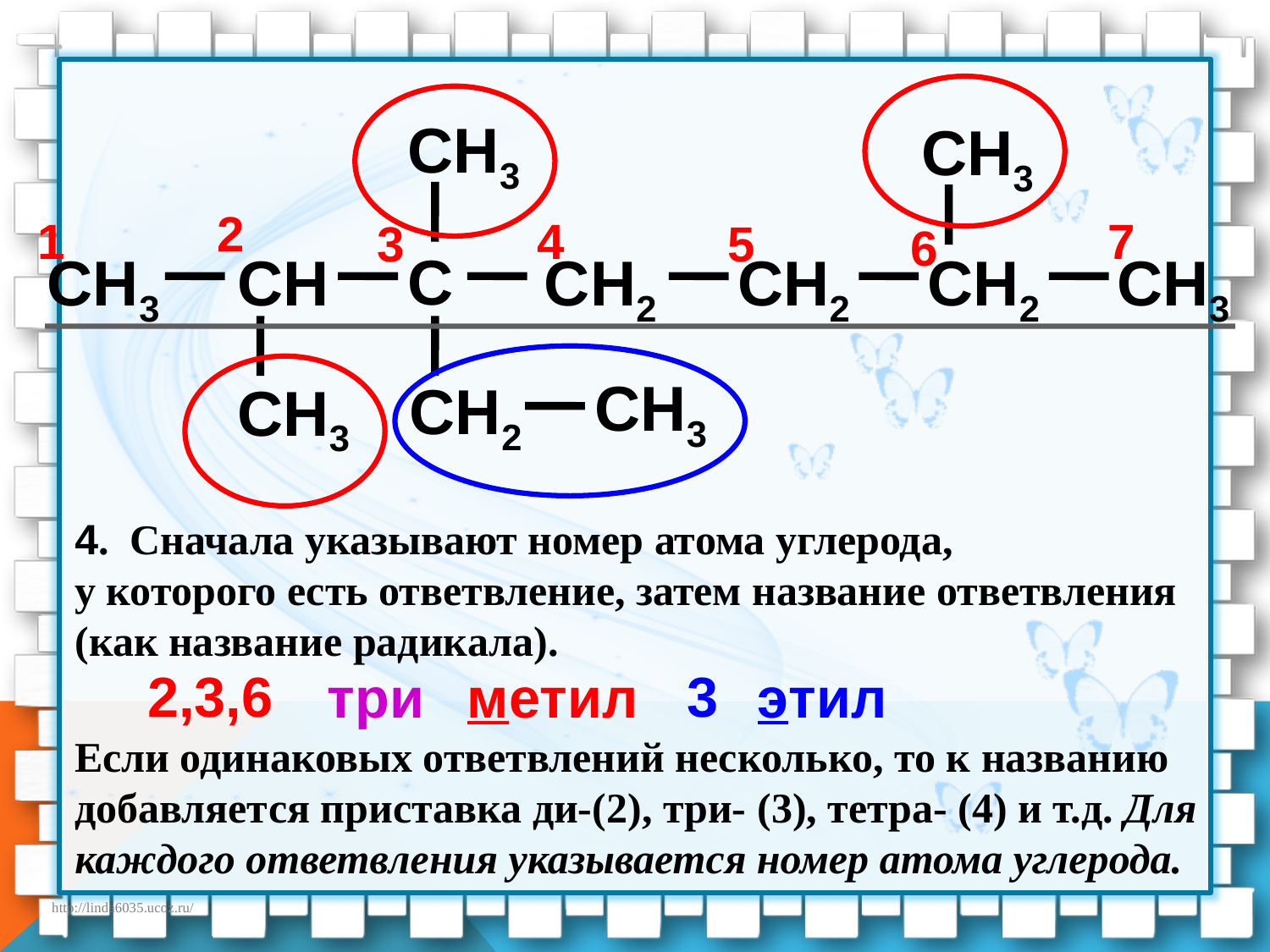

CH3
CH3
2
1
4
7
3
5
6

C
CH3
CH
CH2
CH2
CH2
CH3

CH3
CH2
CH3

4.  Сначала указывают номер атома углерода,
у которого есть ответвление, затем название ответвления (как название радикала).
2,3,6
3
три
метил
этил
Если одинаковых ответвлений несколько, то к названию добавляется приставка ди-(2), три- (3), тетра- (4) и т.д. Для каждого ответвления указывается номер атома углерода.